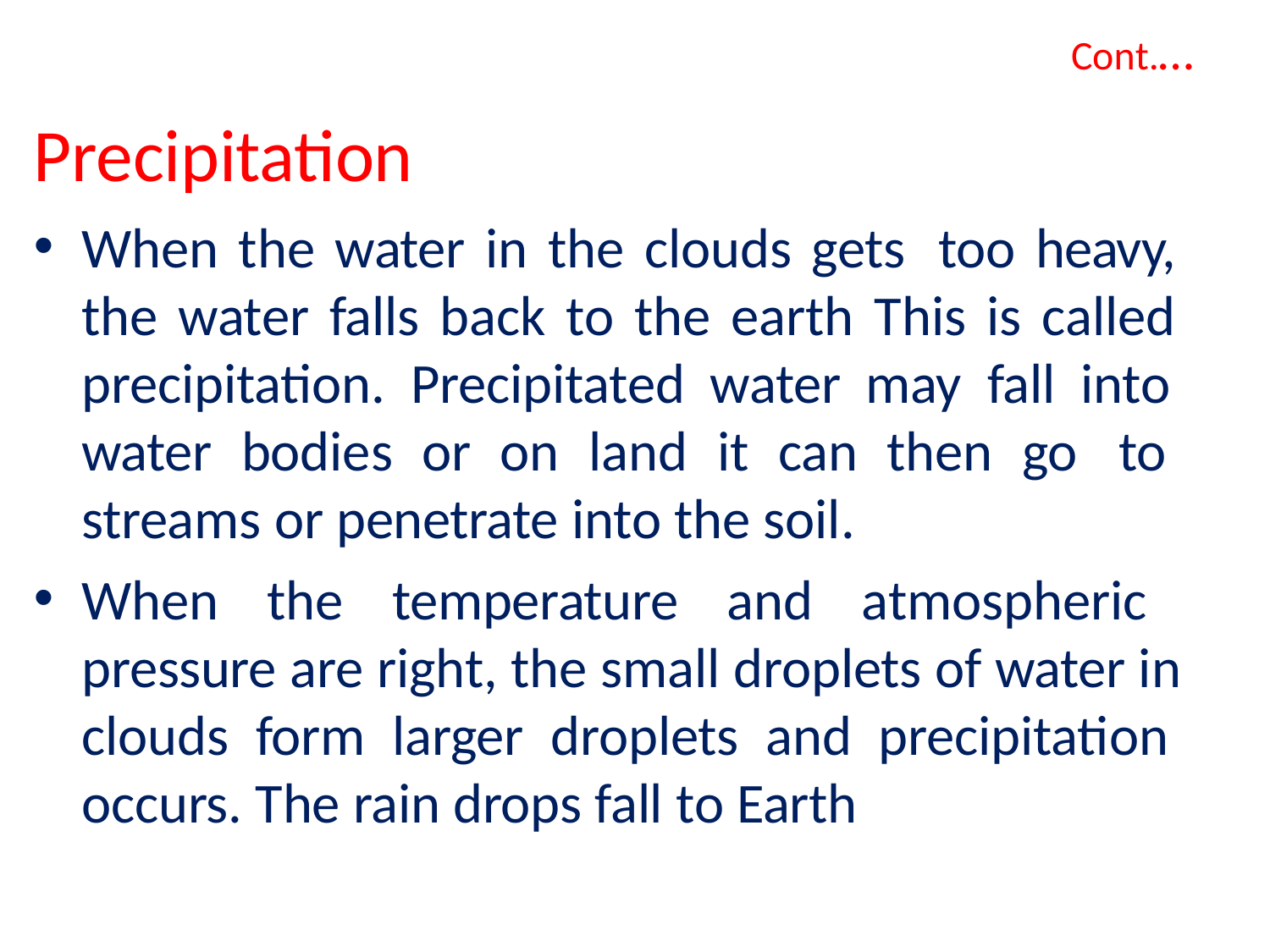

Cont.…
# Precipitation
When the water in the clouds gets too heavy,  the water falls back to the earth This is called  precipitation. Precipitated water may fall into  water bodies or on land it can then go to  streams or penetrate into the soil.
When the temperature and atmospheric  pressure are right, the small droplets of water in  clouds form larger droplets and precipitation  occurs. The rain drops fall to Earth